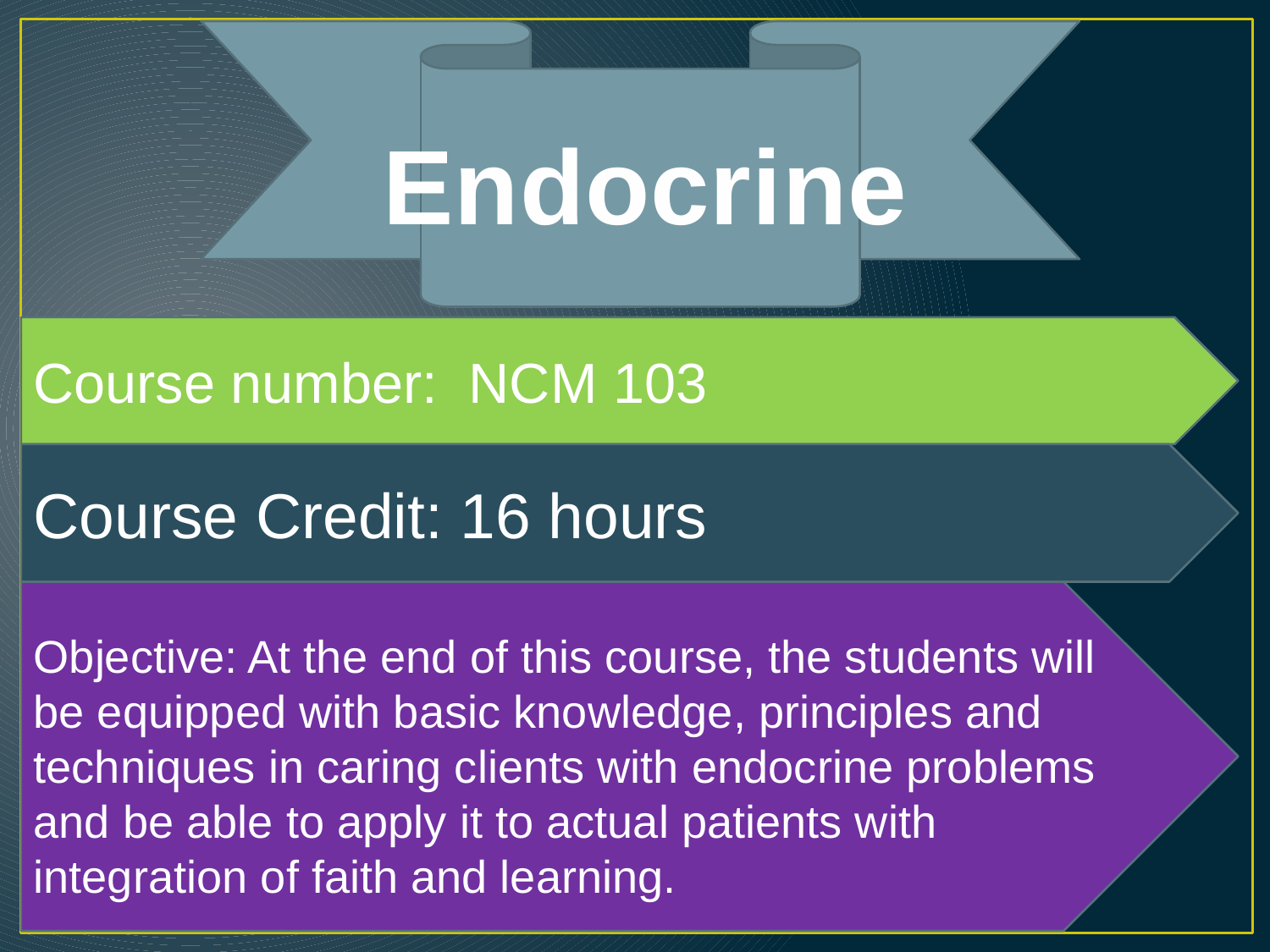

# Endocrine
Course number:  NCM 103

Course Credit: 16 hours

Objective: At the end of this course, the students will be equipped with basic knowledge, principles and techniques in caring clients with endocrine problems and be able to apply it to actual patients with integration of faith and learning.